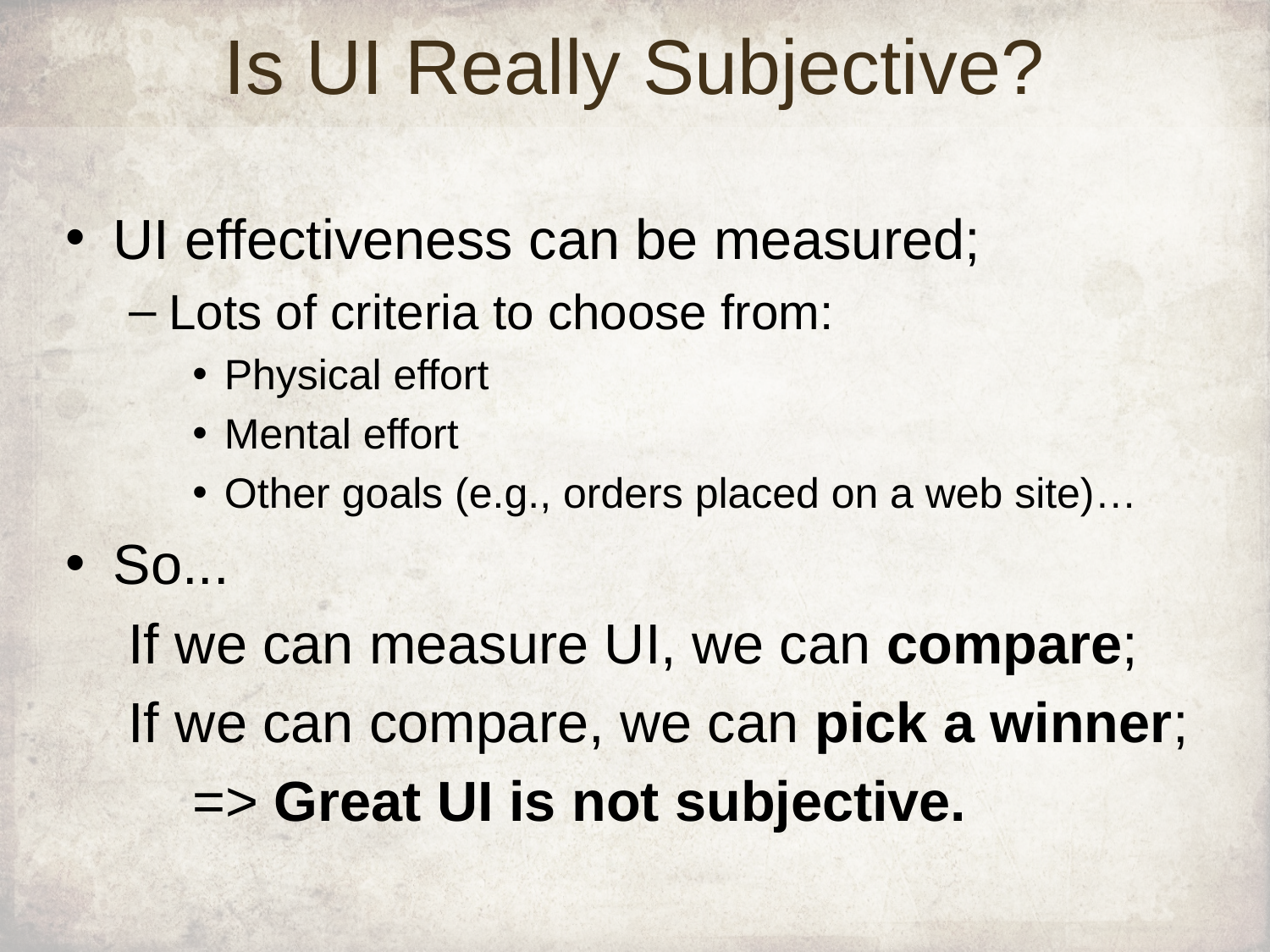

# Is UI Really Subjective?
UI effectiveness can be measured;
Lots of criteria to choose from:
Physical effort
Mental effort
Other goals (e.g., orders placed on a web site)…
So...
    If we can measure UI, we can compare;
    If we can compare, we can pick a winner;
	=> Great UI is not subjective.